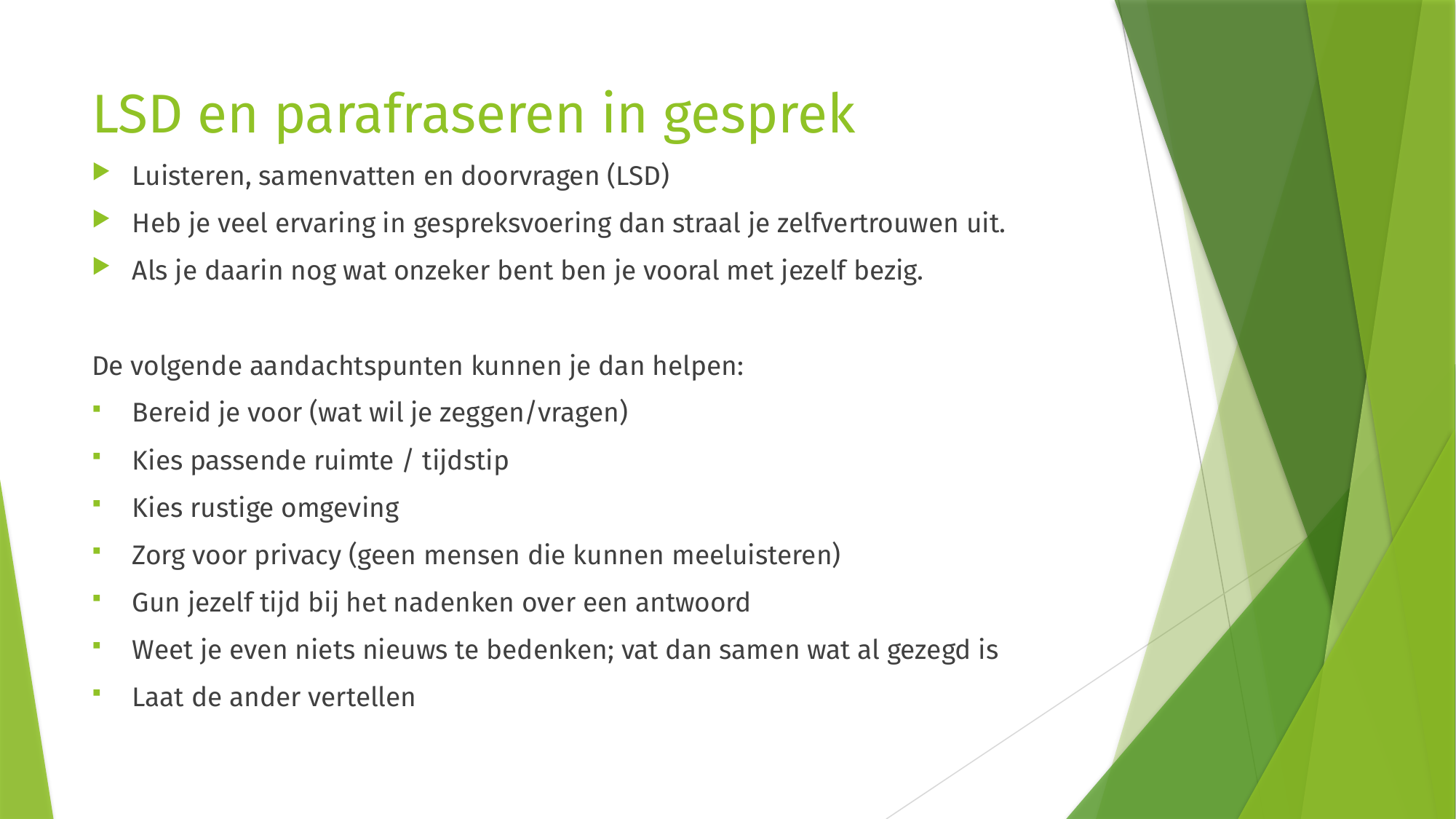

# LSD en parafraseren in gesprek
Luisteren, samenvatten en doorvragen (LSD)
Heb je veel ervaring in gespreksvoering dan straal je zelfvertrouwen uit.
Als je daarin nog wat onzeker bent ben je vooral met jezelf bezig.

De volgende aandachtspunten kunnen je dan helpen:
Bereid je voor (wat wil je zeggen/vragen)
Kies passende ruimte / tijdstip
Kies rustige omgeving
Zorg voor privacy (geen mensen die kunnen meeluisteren)
Gun jezelf tijd bij het nadenken over een antwoord
Weet je even niets nieuws te bedenken; vat dan samen wat al gezegd is
Laat de ander vertellen